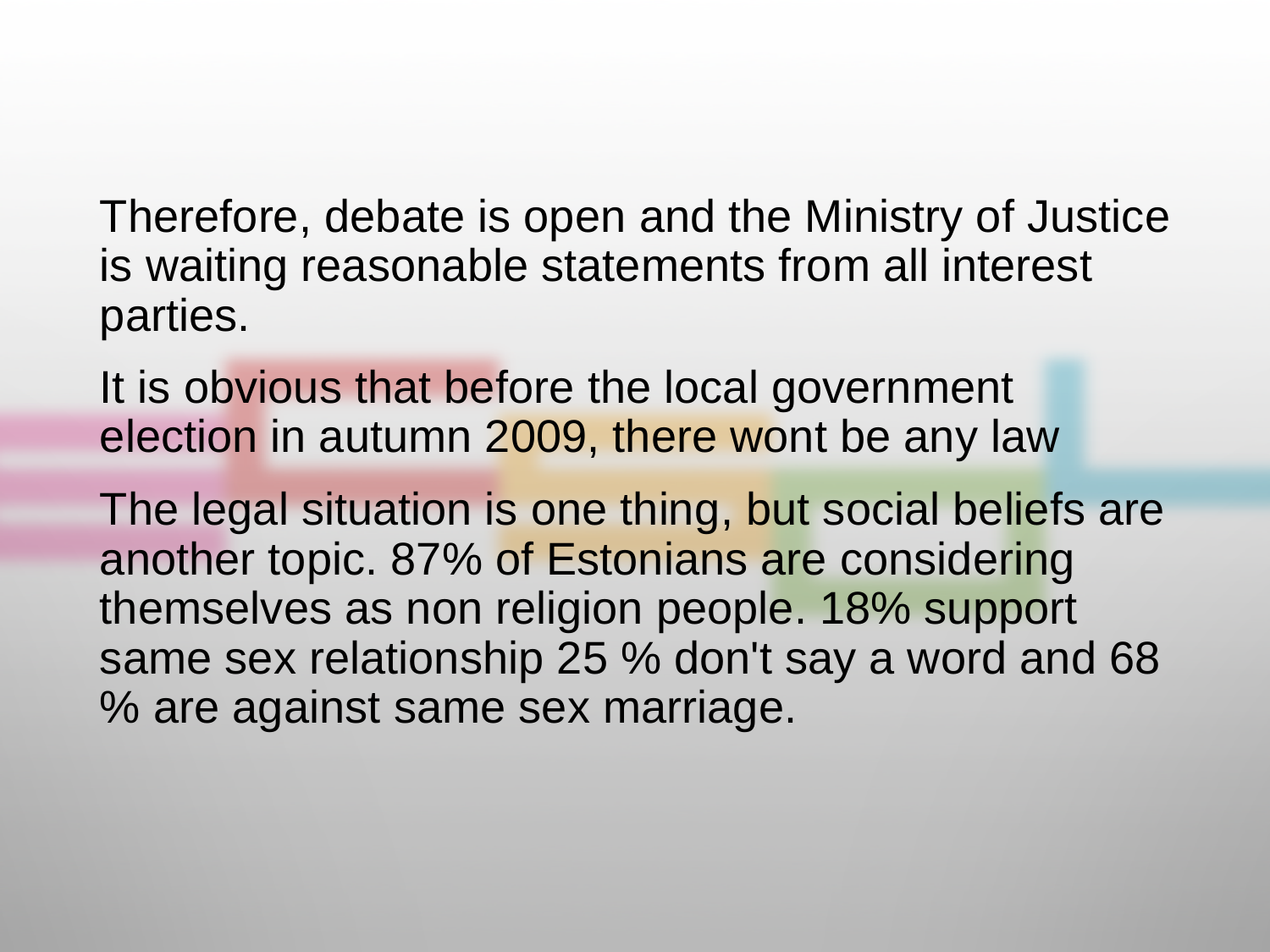

Therefore, debate is open and the Ministry of Justice is waiting reasonable statements from all interest parties.
	It is obvious that before the local government election in autumn 2009, there wont be any law
	The legal situation is one thing, but social beliefs are another topic. 87% of Estonians are considering themselves as non religion people. 18% support same sex relationship 25 % don't say a word and 68 % are against same sex marriage.